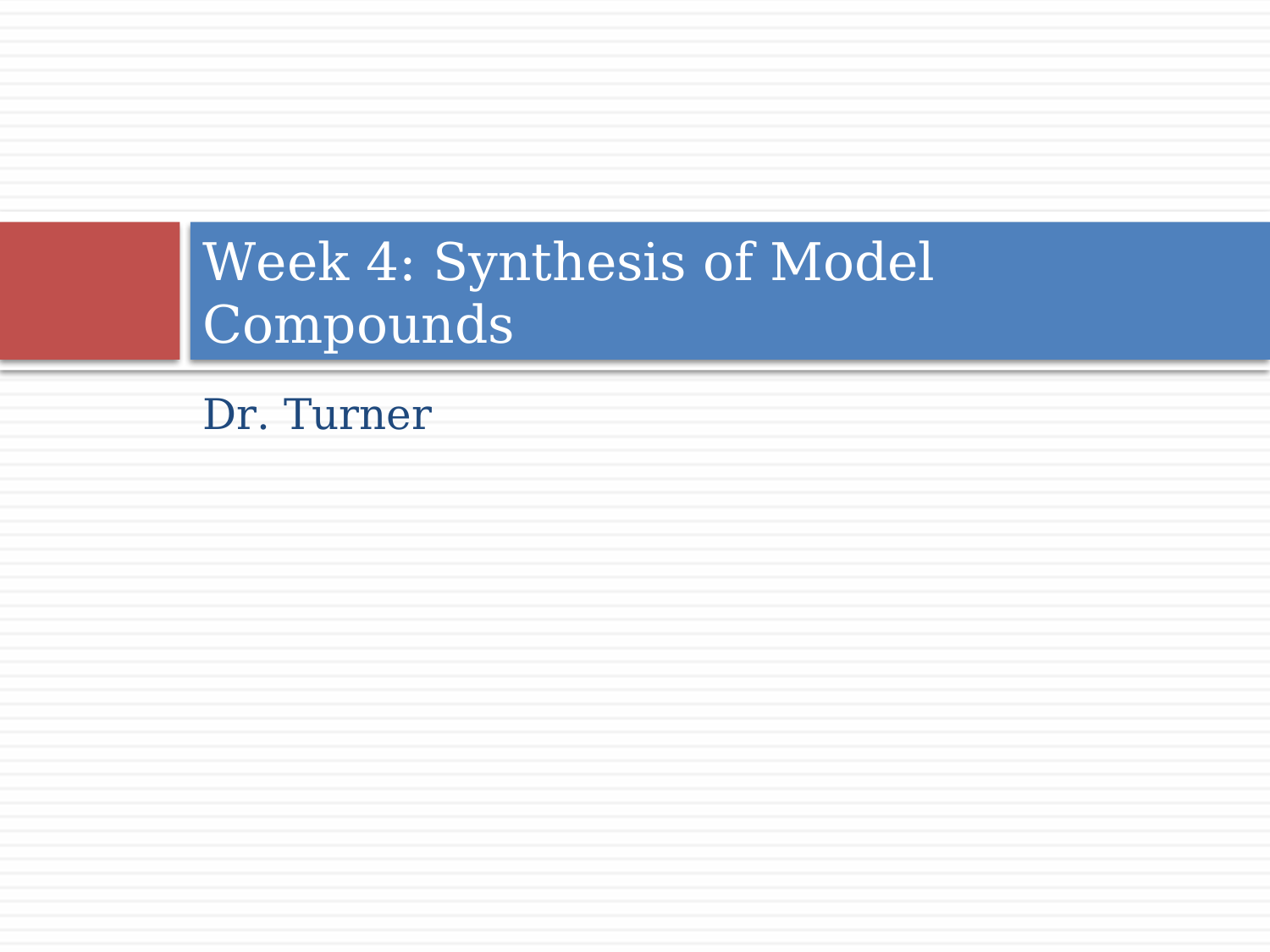

# Week 4: Synthesis of Model Compounds
Dr. Turner